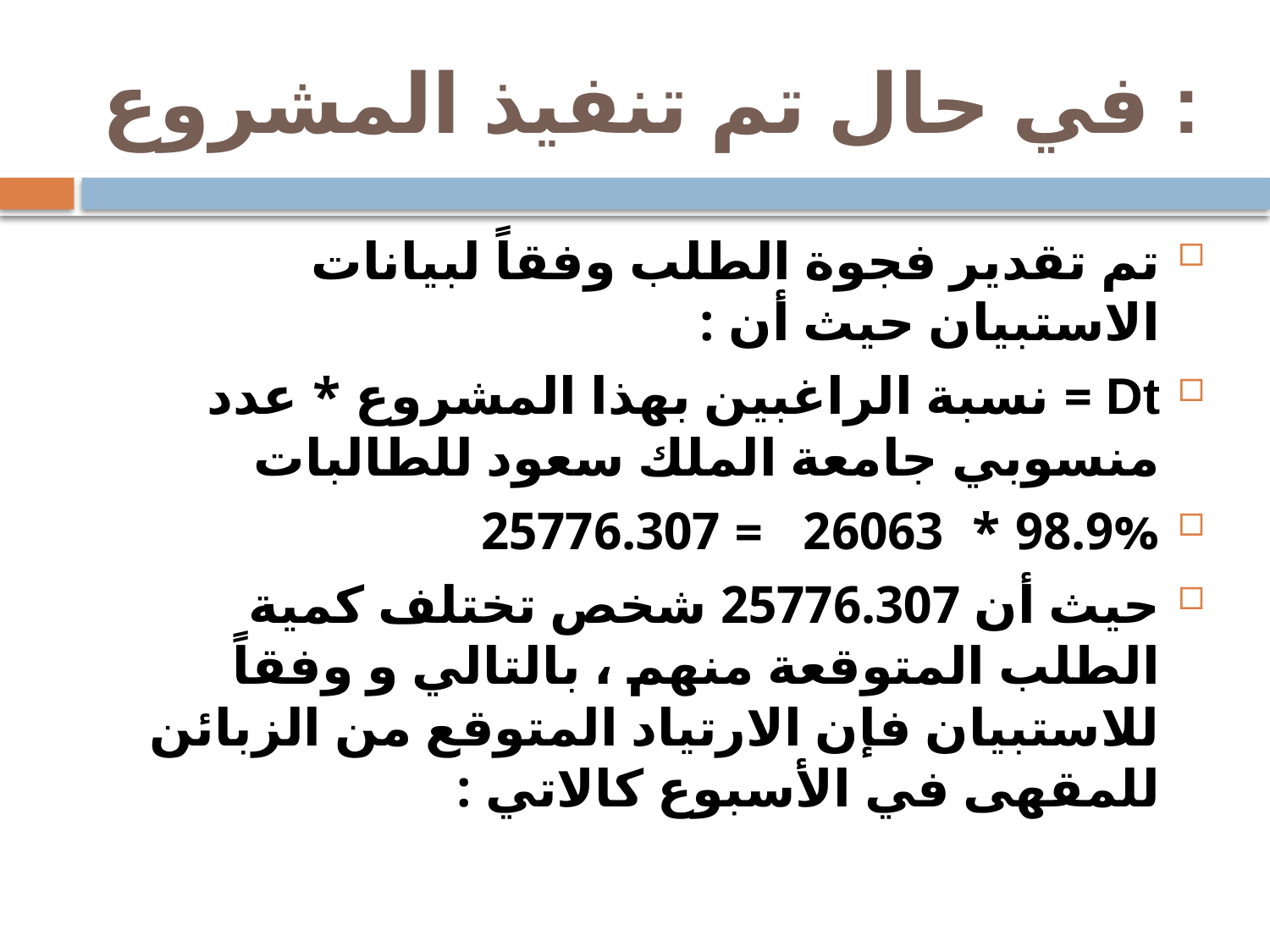

# في حال تم تنفيذ المشروع :
تم تقدير فجوة الطلب وفقاً لبيانات الاستبيان حيث أن :
Dt = نسبة الراغبين بهذا المشروع * عدد منسوبي جامعة الملك سعود للطالبات
98.9% *  26063   = 25776.307
حيث أن 25776.307 شخص تختلف كمية الطلب المتوقعة منهم ، بالتالي و وفقاً للاستبيان فإن الارتياد المتوقع من الزبائن للمقهى في الأسبوع كالاتي :